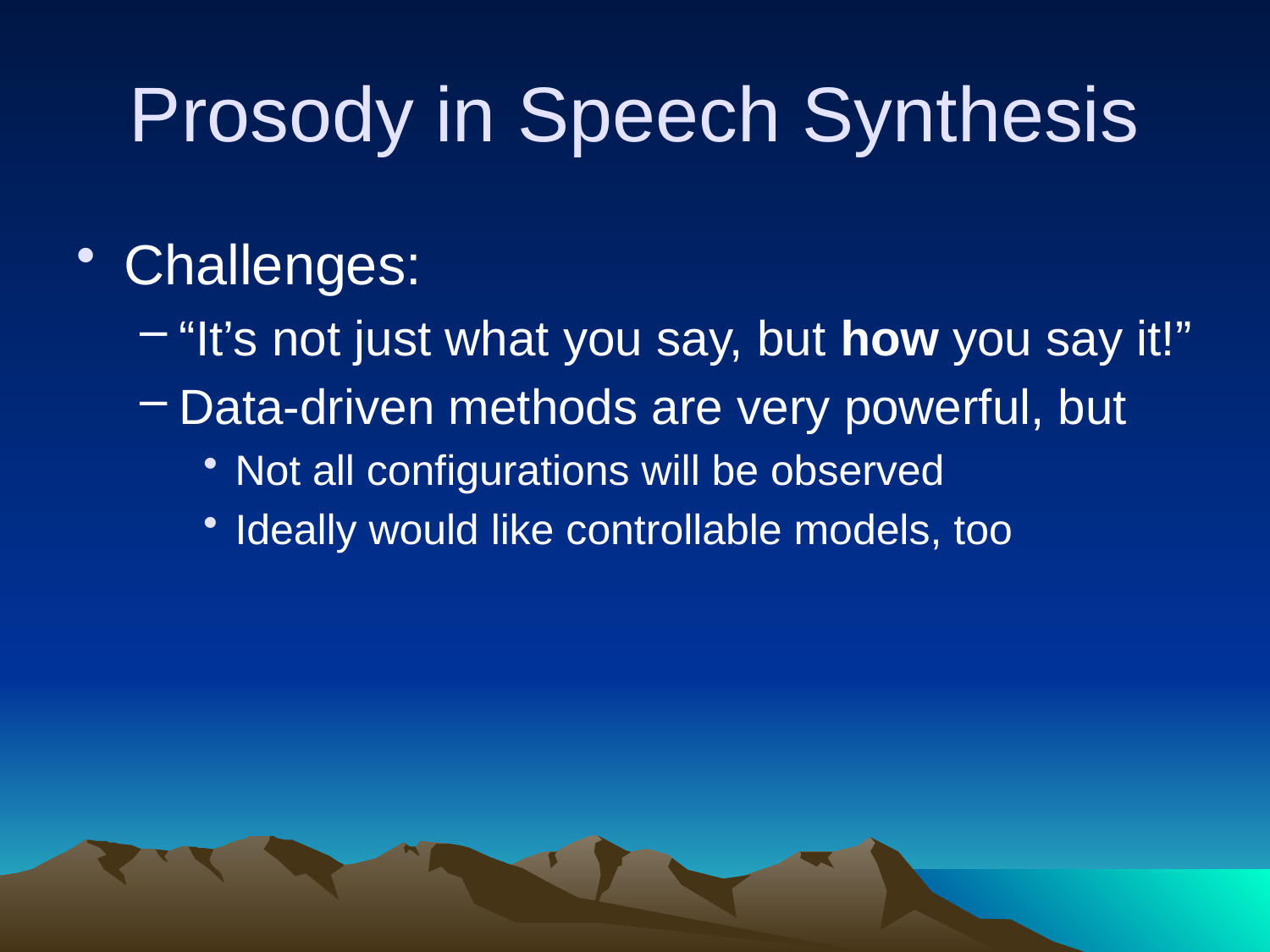

# Prosody in Speech Synthesis
Challenges:
“It’s not just what you say, but how you say it!”
Data-driven methods are very powerful, but
Not all configurations will be observed
Ideally would like controllable models, too